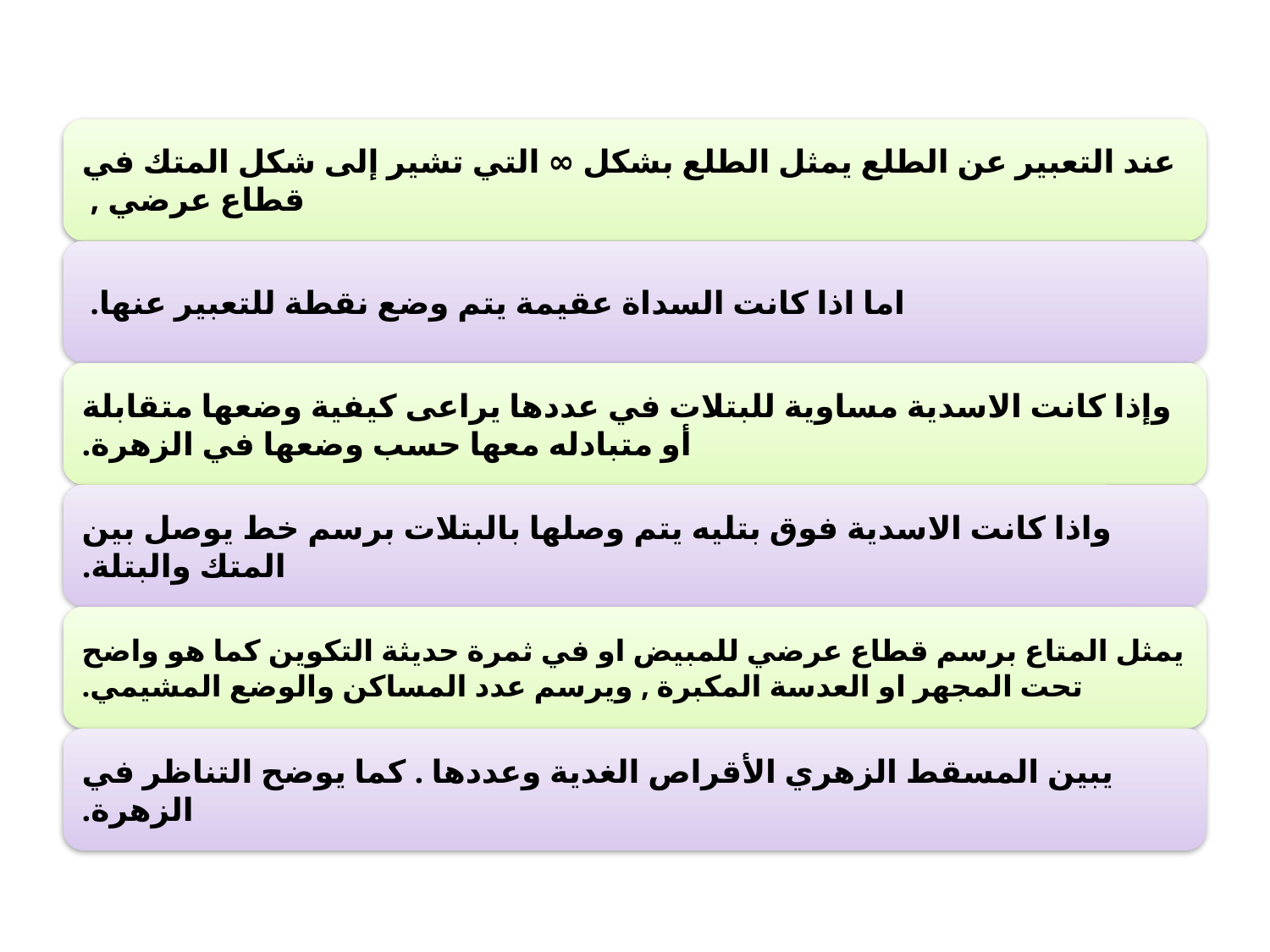

عند التعبير عن الطلع يمثل الطلع بشكل ∞ التي تشير إلى شكل المتك في قطاع عرضي ,
اما اذا كانت السداة عقيمة يتم وضع نقطة للتعبير عنها.
يمثل المتاع برسم قطاع عرضي للمبيض او في ثمرة حديثة التكوين كما هو واضح تحت المجهر او العدسة المكبرة , ويرسم عدد المساكن والوضع المشيمي.